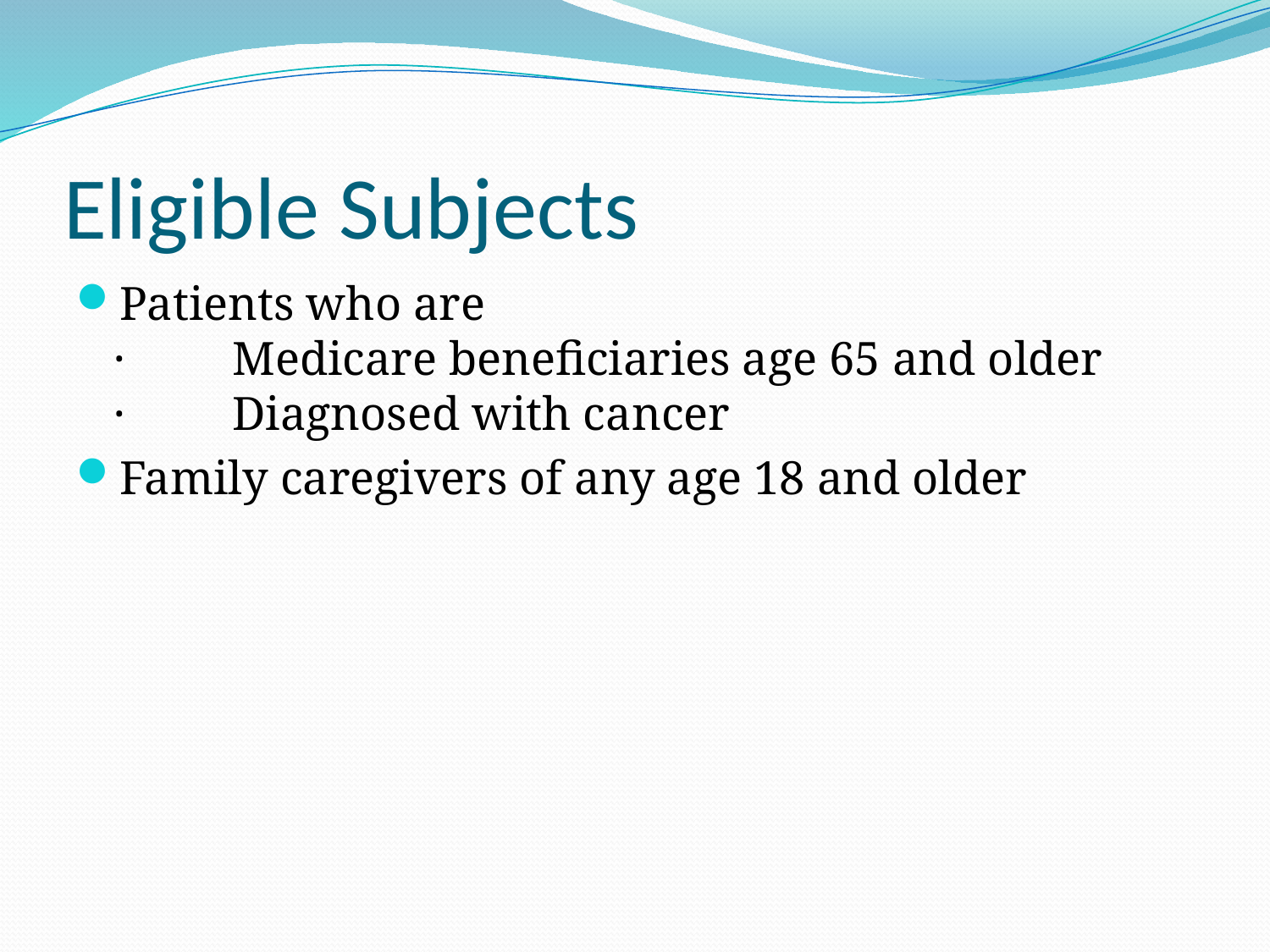

# Eligible Subjects
Patients who are
·         Medicare beneficiaries age 65 and older
·         Diagnosed with cancer
Family caregivers of any age 18 and older